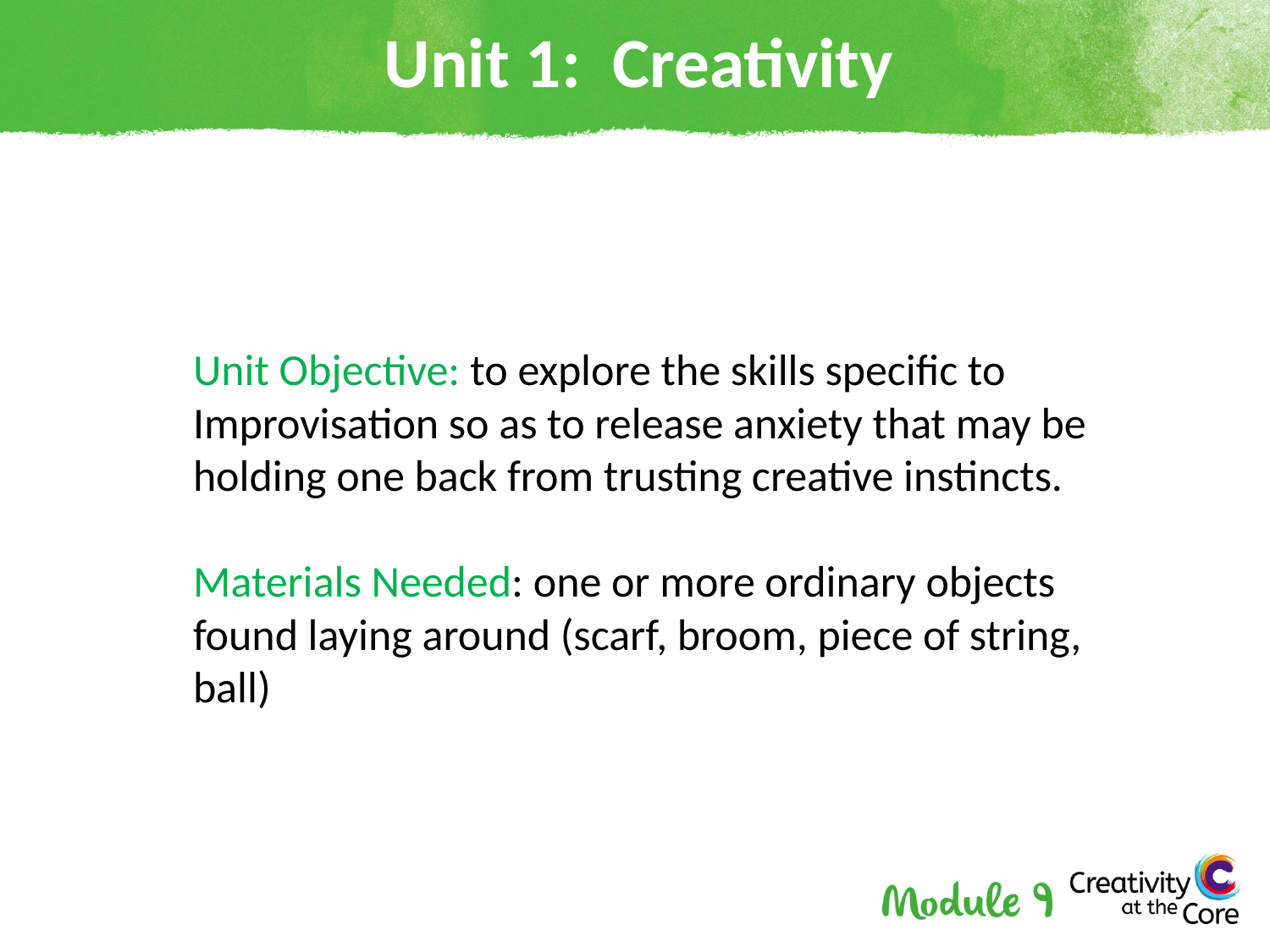

# Unit 1:  Creativity

Unit Objective: to explore the skills specific to Improvisation so as to release anxiety that may be holding one back from trusting creative instincts.

Materials Needed: one or more ordinary objects found laying around (scarf, broom, piece of string, ball)